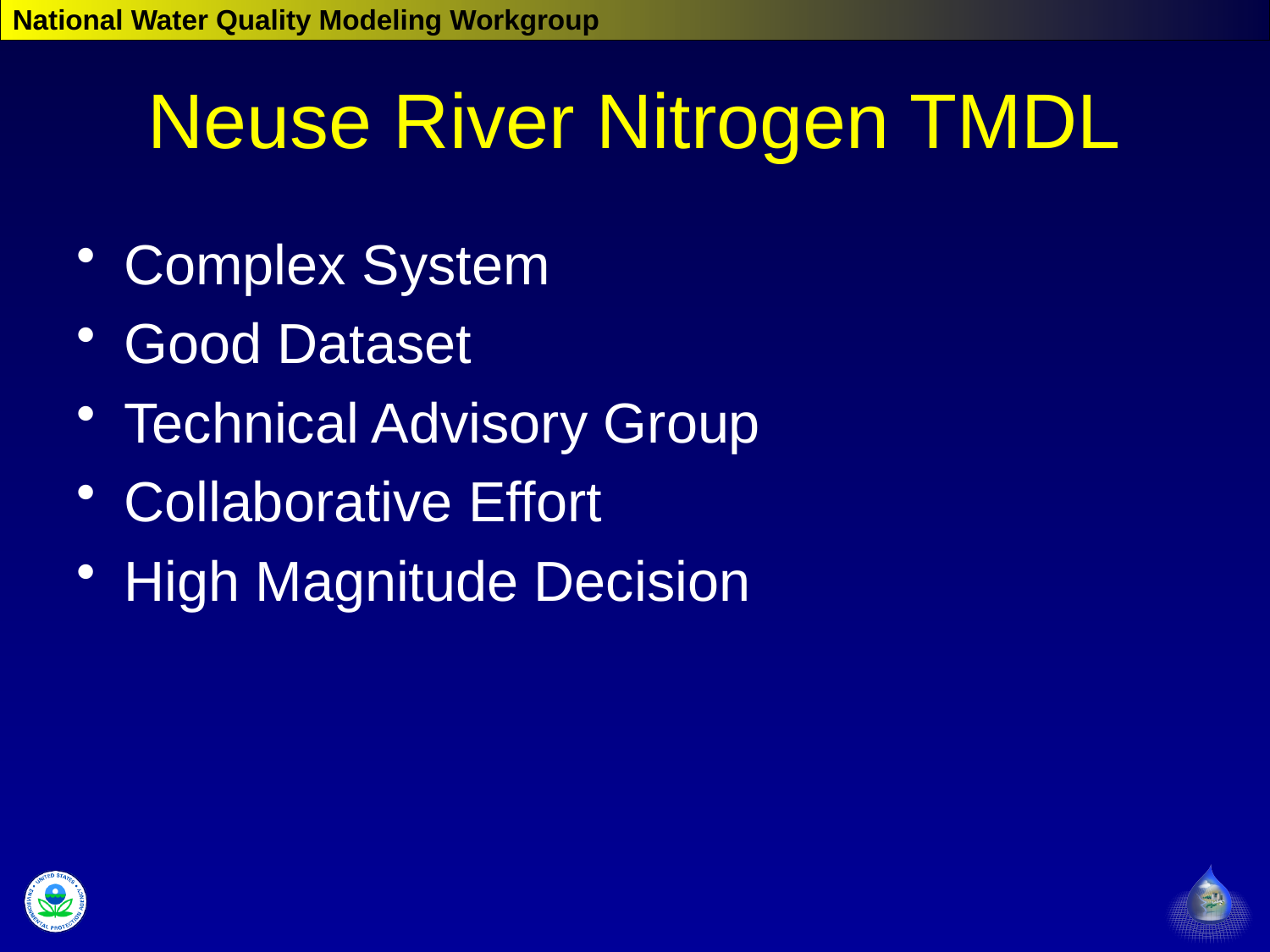

# Neuse River Nitrogen TMDL
Complex System
Good Dataset
Technical Advisory Group
Collaborative Effort
High Magnitude Decision